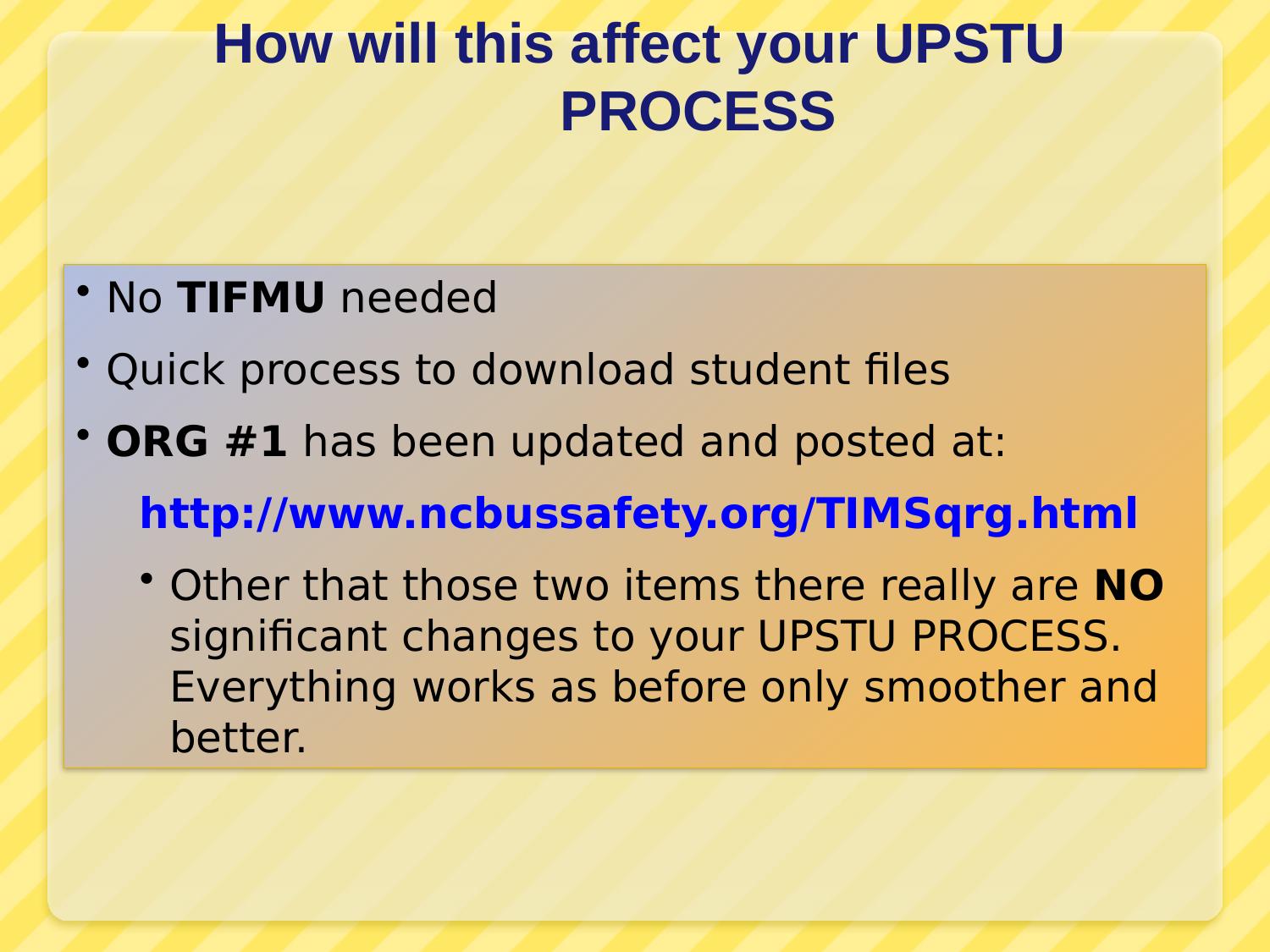

# How will this affect your UPSTU PROCESS
No TIFMU needed
Quick process to download student files
ORG #1 has been updated and posted at:
http://www.ncbussafety.org/TIMSqrg.html
Other that those two items there really are NO significant changes to your UPSTU PROCESS.  Everything works as before only smoother and better.